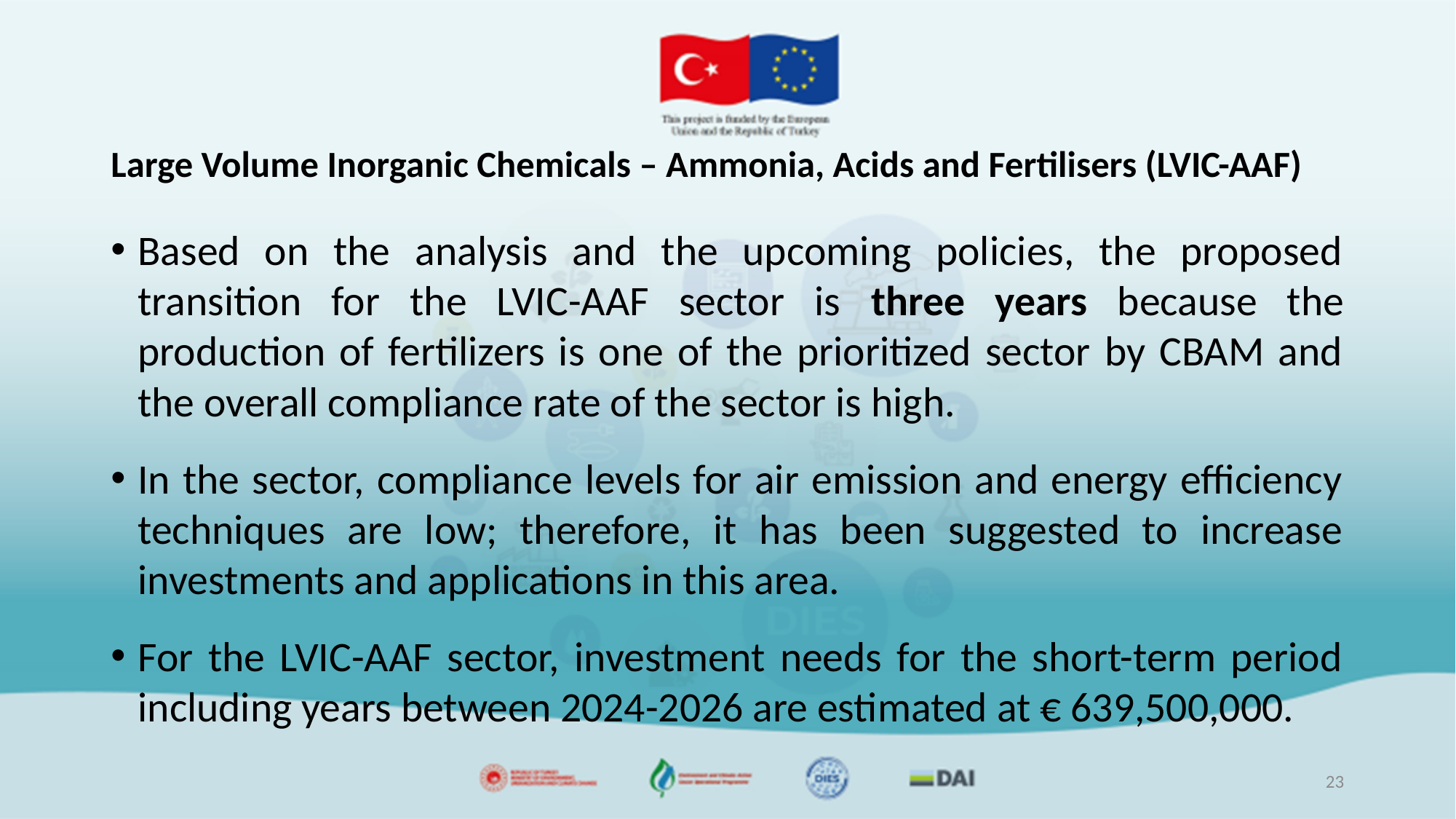

# Large Volume Inorganic Chemicals – Ammonia, Acids and Fertilisers (LVIC-AAF)
Based on the analysis and the upcoming policies, the proposed transition for the LVIC-AAF sector is three years because the production of fertilizers is one of the prioritized sector by CBAM and the overall compliance rate of the sector is high.
In the sector, compliance levels for air emission and energy efficiency techniques are low; therefore, it has been suggested to increase investments and applications in this area.
For the LVIC-AAF sector, investment needs for the short-term period including years between 2024-2026 are estimated at € 639,500,000.
23